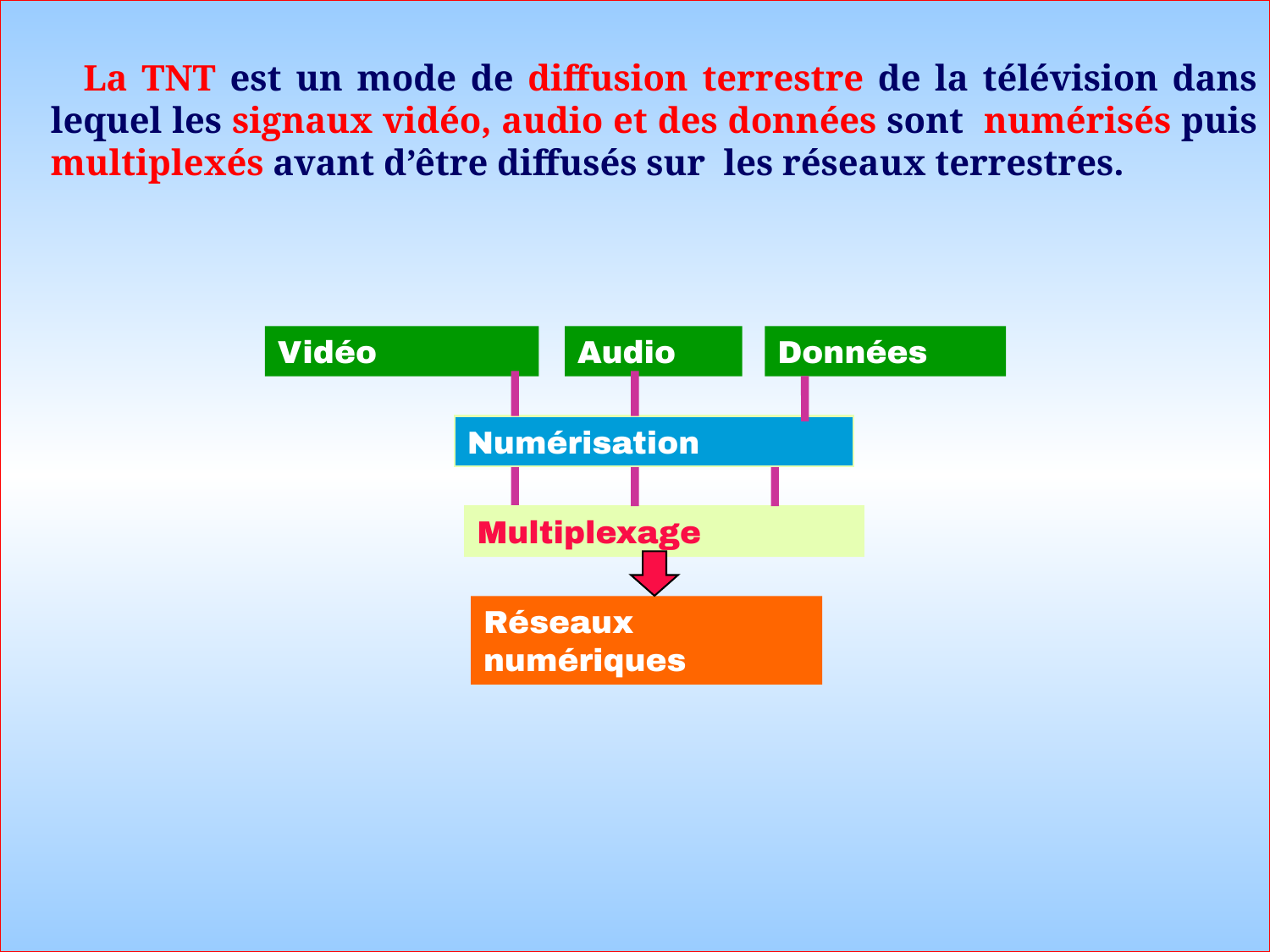

La TNT est un mode de diffusion terrestre de la télévision dans lequel les signaux vidéo, audio et des données sont  numérisés puis multiplexés avant d’être diffusés sur  les réseaux terrestres.

Vidéo
Audio
Données

Numérisation

Multiplexage

Réseaux numériques